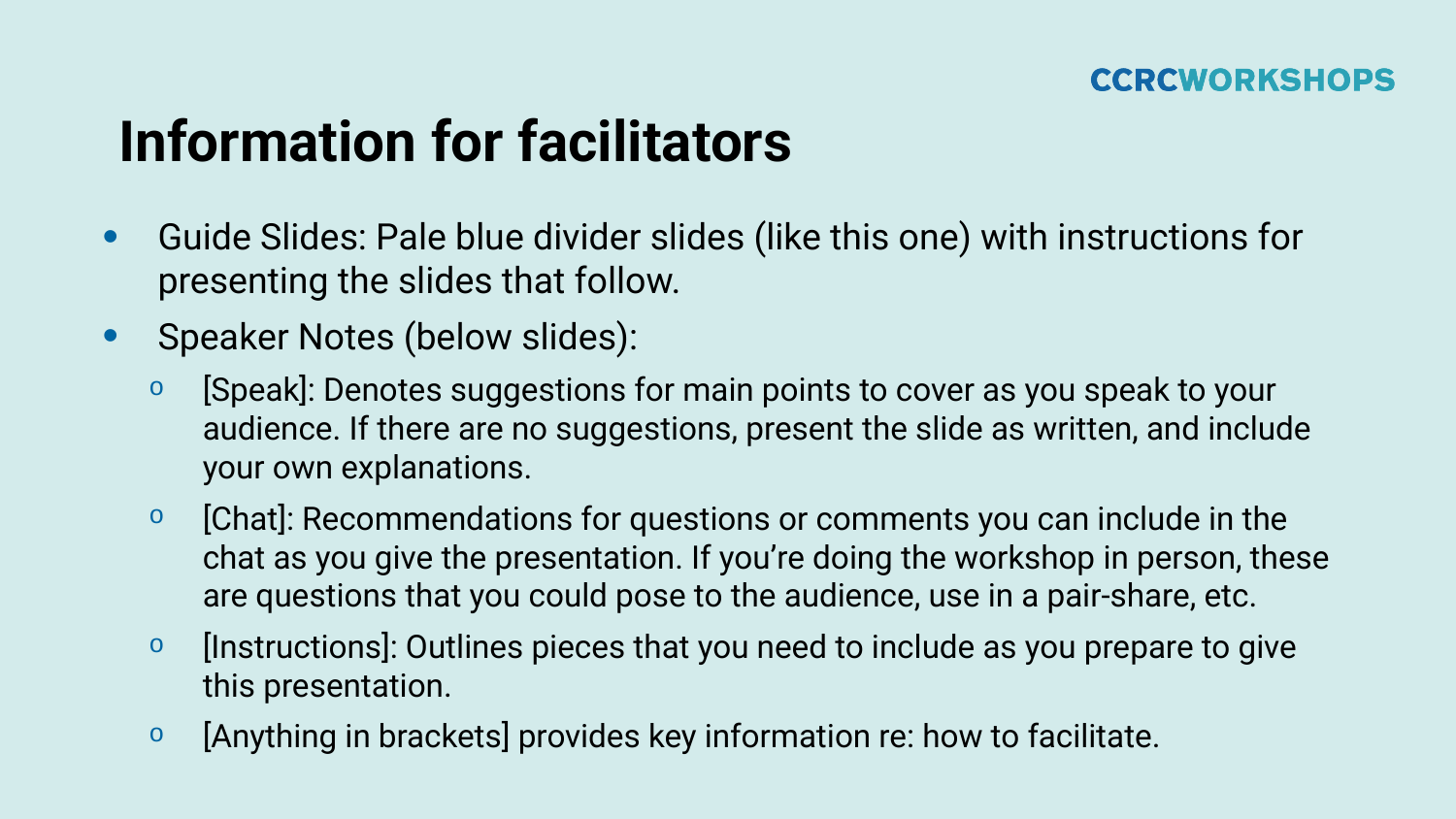

# Information for facilitators
Guide Slides: Pale blue divider slides (like this one) with instructions for presenting the slides that follow.
Speaker Notes (below slides):
[Speak]: Denotes suggestions for main points to cover as you speak to your audience. If there are no suggestions, present the slide as written, and include your own explanations.
[Chat]: Recommendations for questions or comments you can include in the chat as you give the presentation. If you’re doing the workshop in person, these are questions that you could pose to the audience, use in a pair-share, etc.
[Instructions]: Outlines pieces that you need to include as you prepare to give this presentation.
[Anything in brackets] provides key information re: how to facilitate.